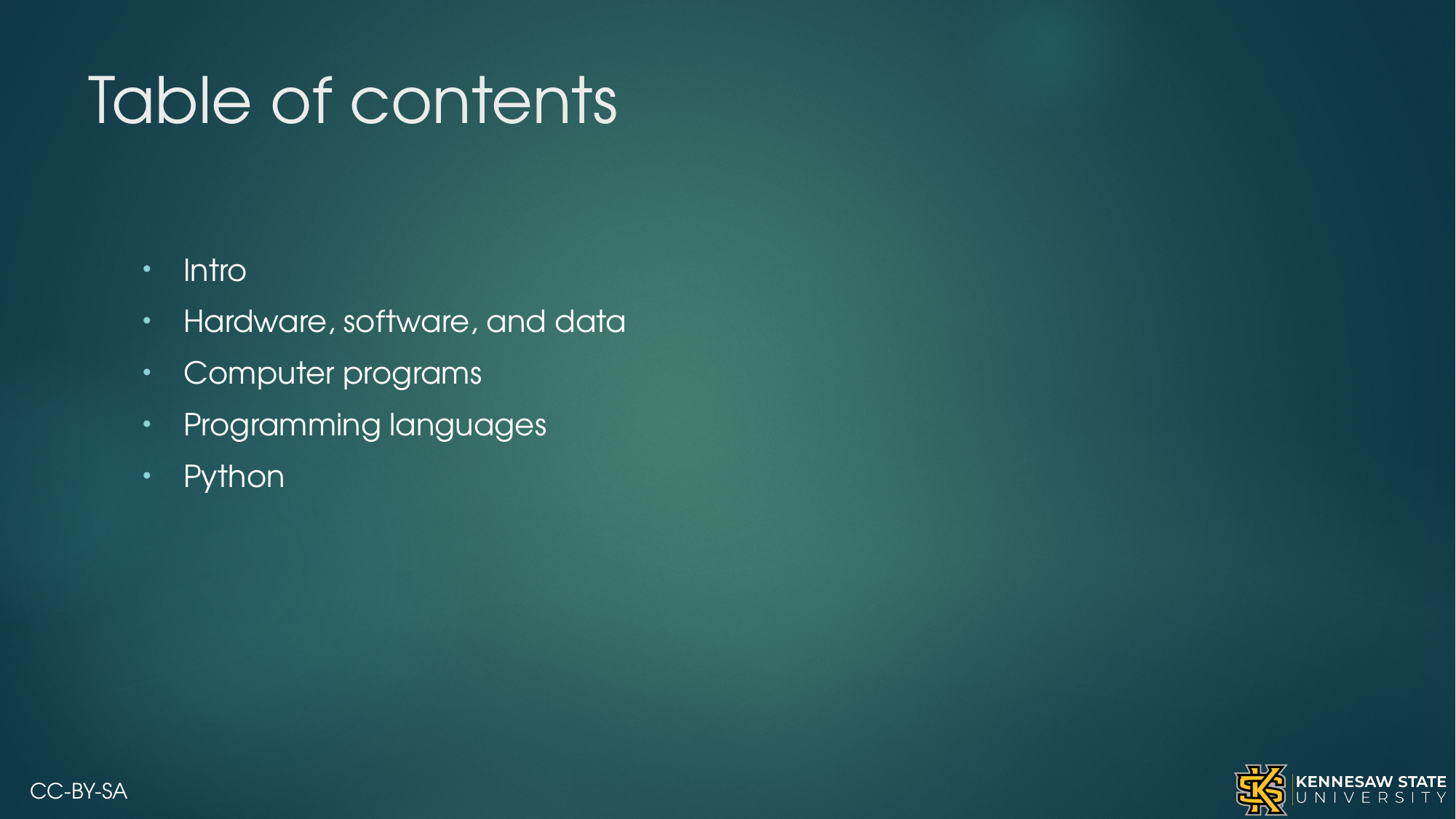

# Table of contents
Intro
Hardware, software, and data
Computer programs
Programming languages
Python